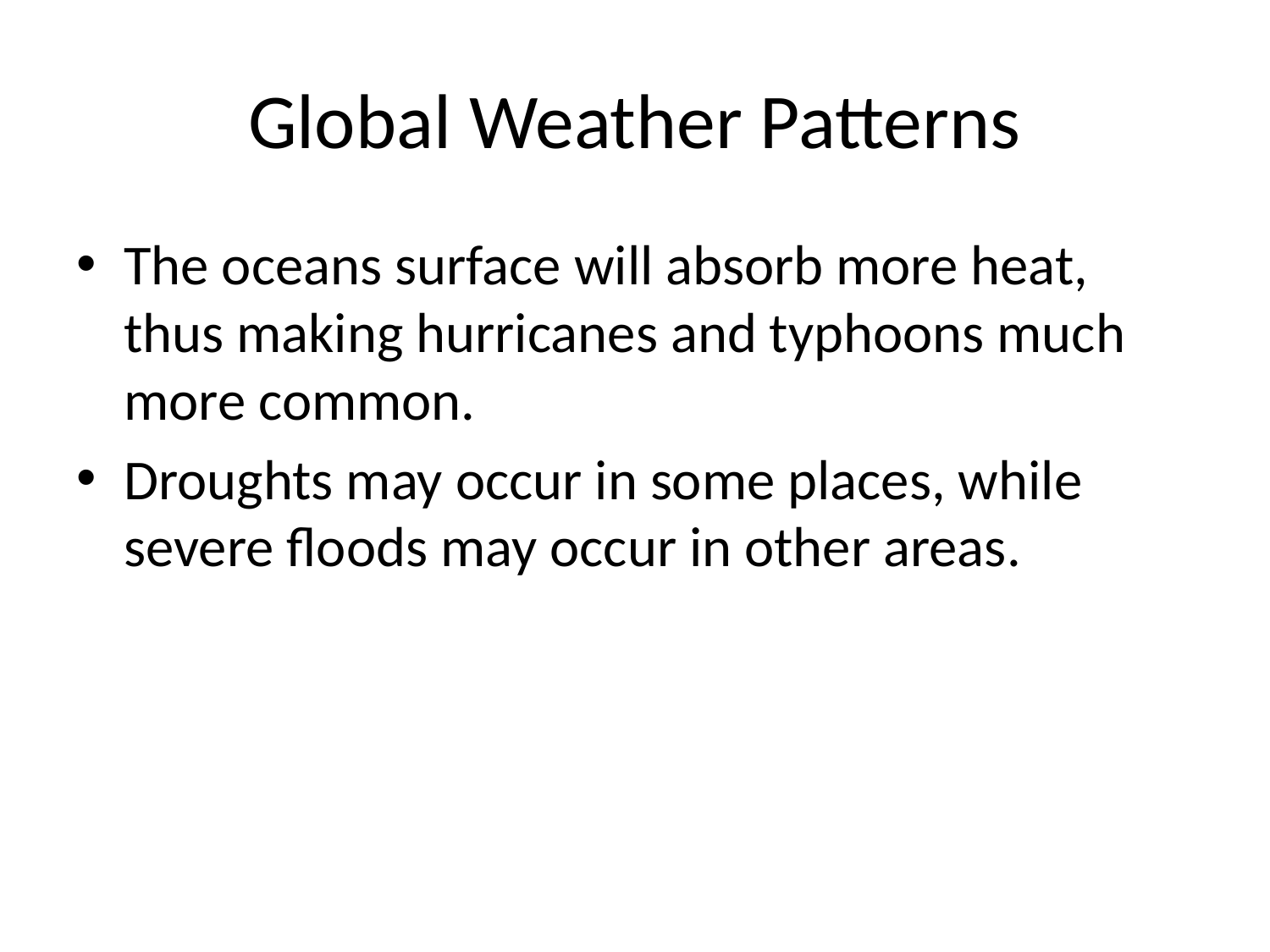

# Global Weather Patterns
The oceans surface will absorb more heat, thus making hurricanes and typhoons much more common.
Droughts may occur in some places, while severe floods may occur in other areas.